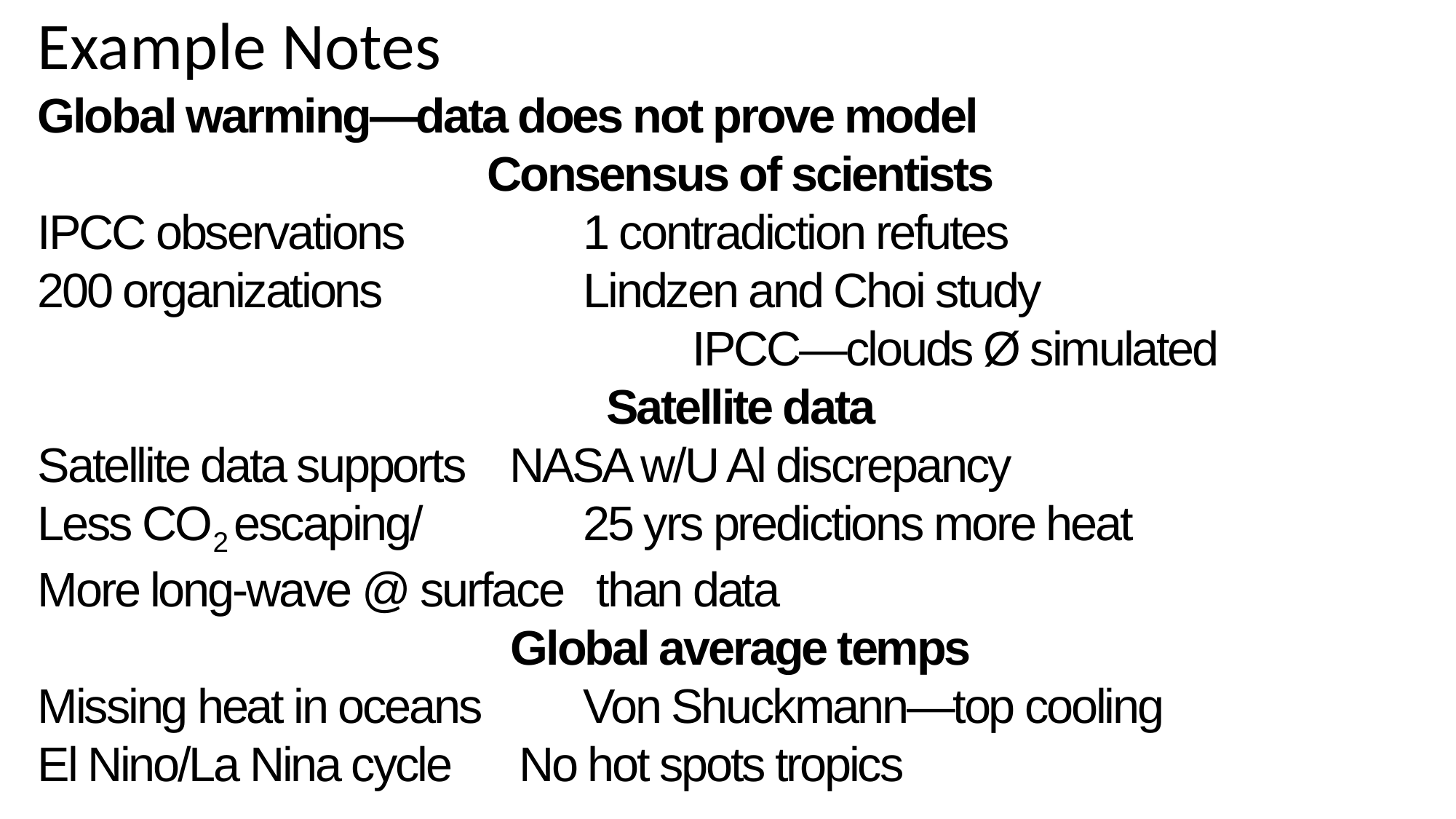

# Example Notes
Global warming—data does not prove model
Consensus of scientists
IPCC observations		1 contradiction refutes
200 organizations		Lindzen and Choi study
						IPCC—clouds Ø simulated
Satellite data
Satellite data supports    NASA w/U Al discrepancy
Less CO2 escaping/	   	25 yrs predictions more heat
More long-wave @ surface   than data
Global average temps
Missing heat in oceans	Von Shuckmann—top cooling
El Nino/La Nina cycle	    No hot spots tropics